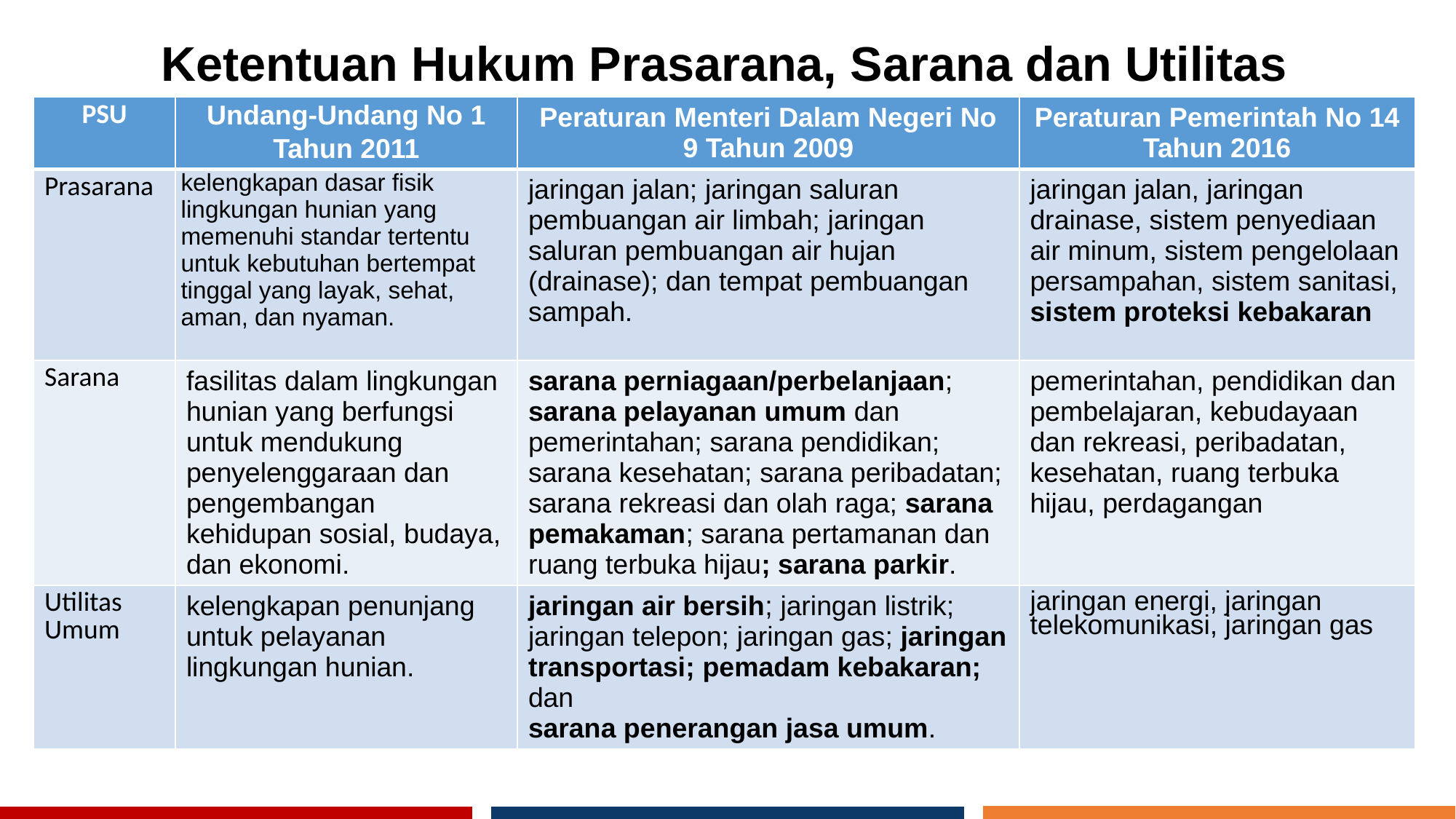

Ketentuan Hukum Prasarana, Sarana dan Utilitas
| PSU | Undang-Undang No 1 Tahun 2011 | Peraturan Menteri Dalam Negeri No 9 Tahun 2009 | Peraturan Pemerintah No 14 Tahun 2016 |
| --- | --- | --- | --- |
| Prasarana | kelengkapan dasar fisik lingkungan hunian yang memenuhi standar tertentu untuk kebutuhan bertempat tinggal yang layak, sehat, aman, dan nyaman. | jaringan jalan; jaringan saluran pembuangan air limbah; jaringan saluran pembuangan air hujan (drainase); dan tempat pembuangan sampah. | jaringan jalan, jaringan drainase, sistem penyediaan air minum, sistem pengelolaan persampahan, sistem sanitasi, sistem proteksi kebakaran |
| Sarana | fasilitas dalam lingkungan hunian yang berfungsi untuk mendukung penyelenggaraan dan pengembangan kehidupan sosial, budaya, dan ekonomi. | sarana perniagaan/perbelanjaan; sarana pelayanan umum dan pemerintahan; sarana pendidikan; sarana kesehatan; sarana peribadatan; sarana rekreasi dan olah raga; sarana pemakaman; sarana pertamanan dan ruang terbuka hijau; sarana parkir. | pemerintahan, pendidikan dan pembelajaran, kebudayaan dan rekreasi, peribadatan, kesehatan, ruang terbuka hijau, perdagangan |
| Utilitas Umum | kelengkapan penunjang untuk pelayanan lingkungan hunian. | jaringan air bersih; jaringan listrik; jaringan telepon; jaringan gas; jaringan transportasi; pemadam kebakaran; dan sarana penerangan jasa umum. | jaringan energi, jaringan telekomunikasi, jaringan gas |